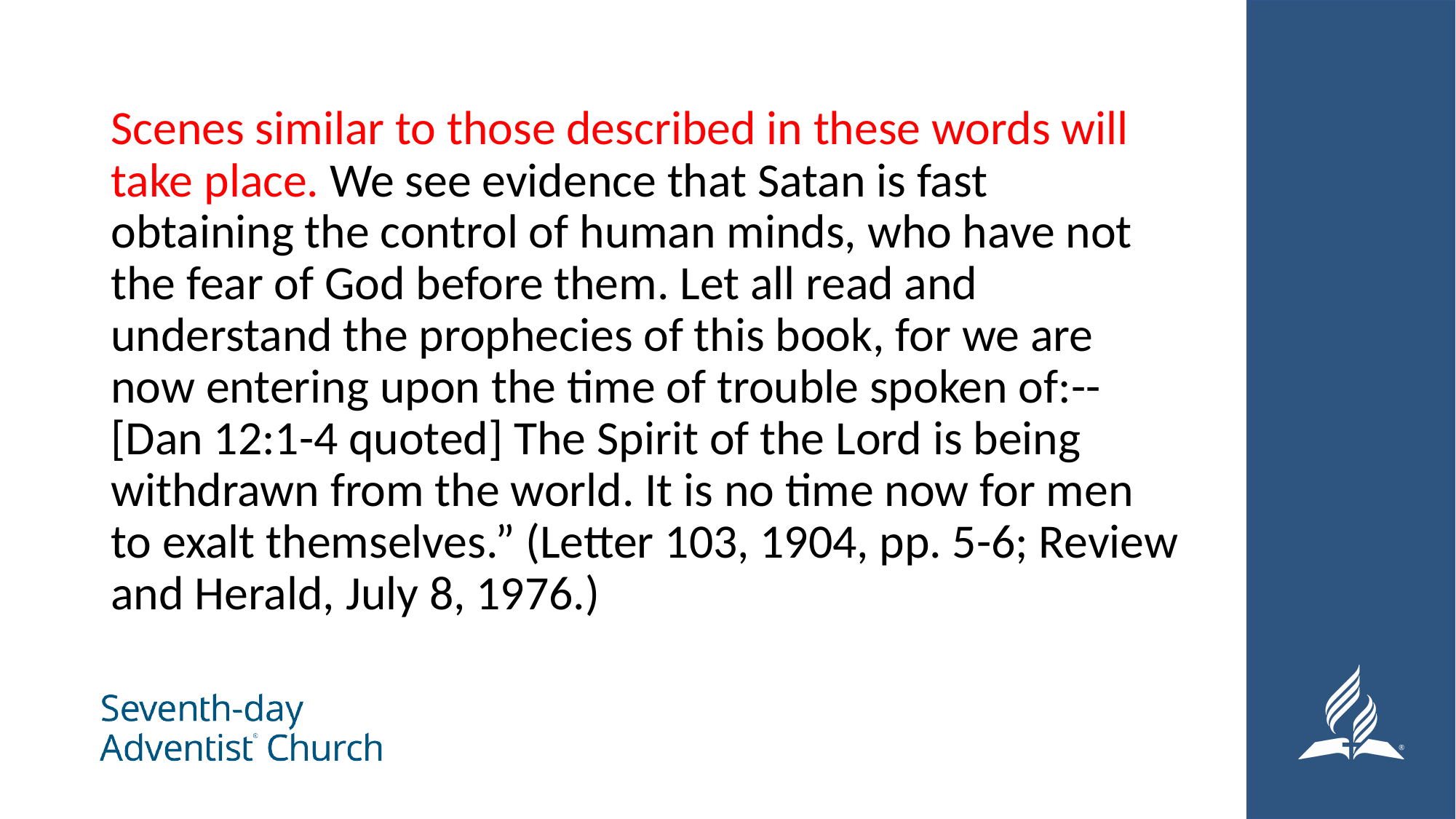

# Scenes similar to those described in these words will take place. We see evidence that Satan is fast obtaining the control of human minds, who have not the fear of God before them. Let all read and understand the prophecies of this book, for we are now entering upon the time of trouble spoken of:-- [Dan 12:1-4 quoted] The Spirit of the Lord is being withdrawn from the world. It is no time now for men to exalt themselves.” (Letter 103, 1904, pp. 5-6; Review and Herald, July 8, 1976.)